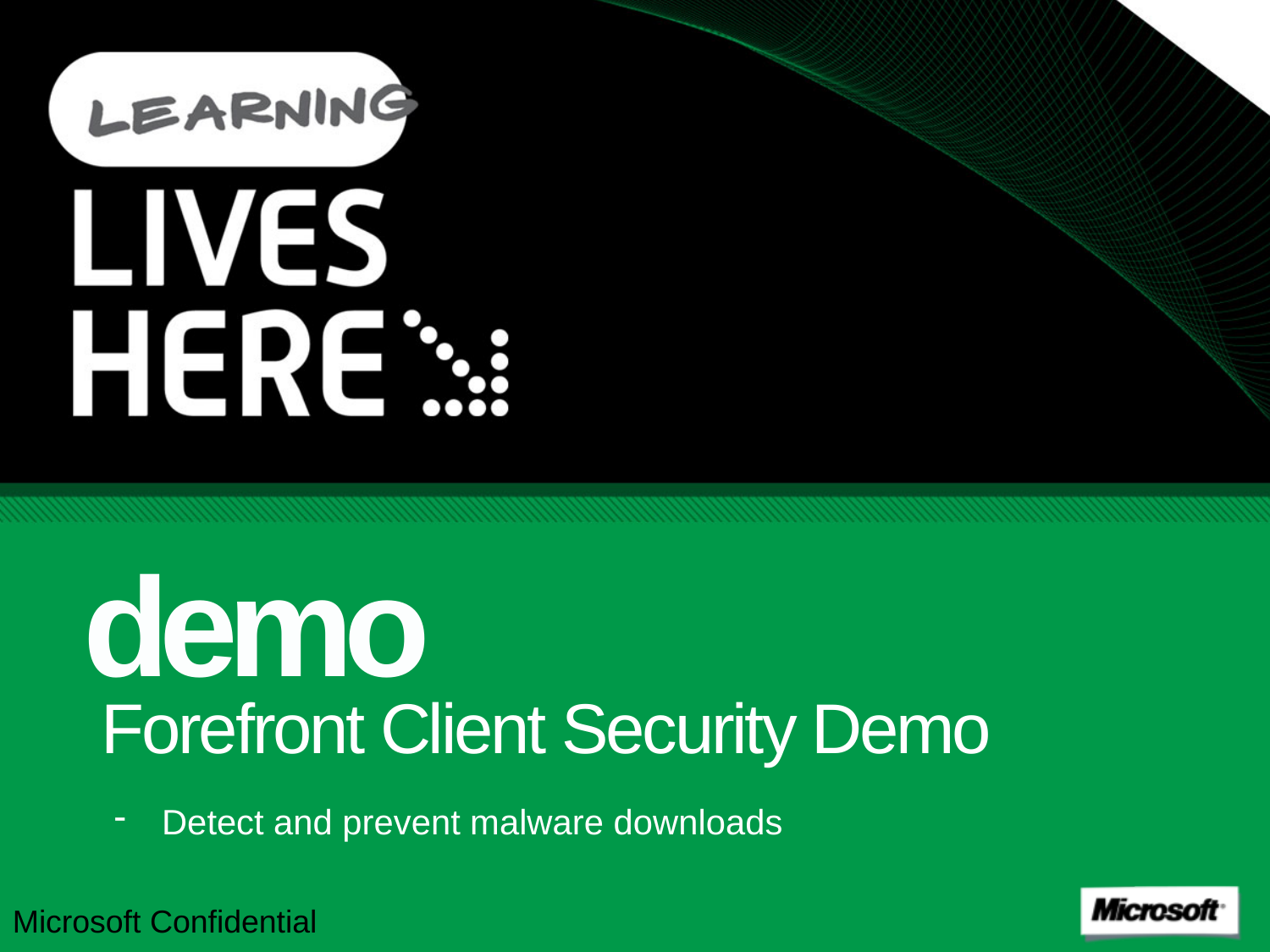

demo
# Forefront Client Security Demo
Detect and prevent malware downloads

Microsoft Confidential